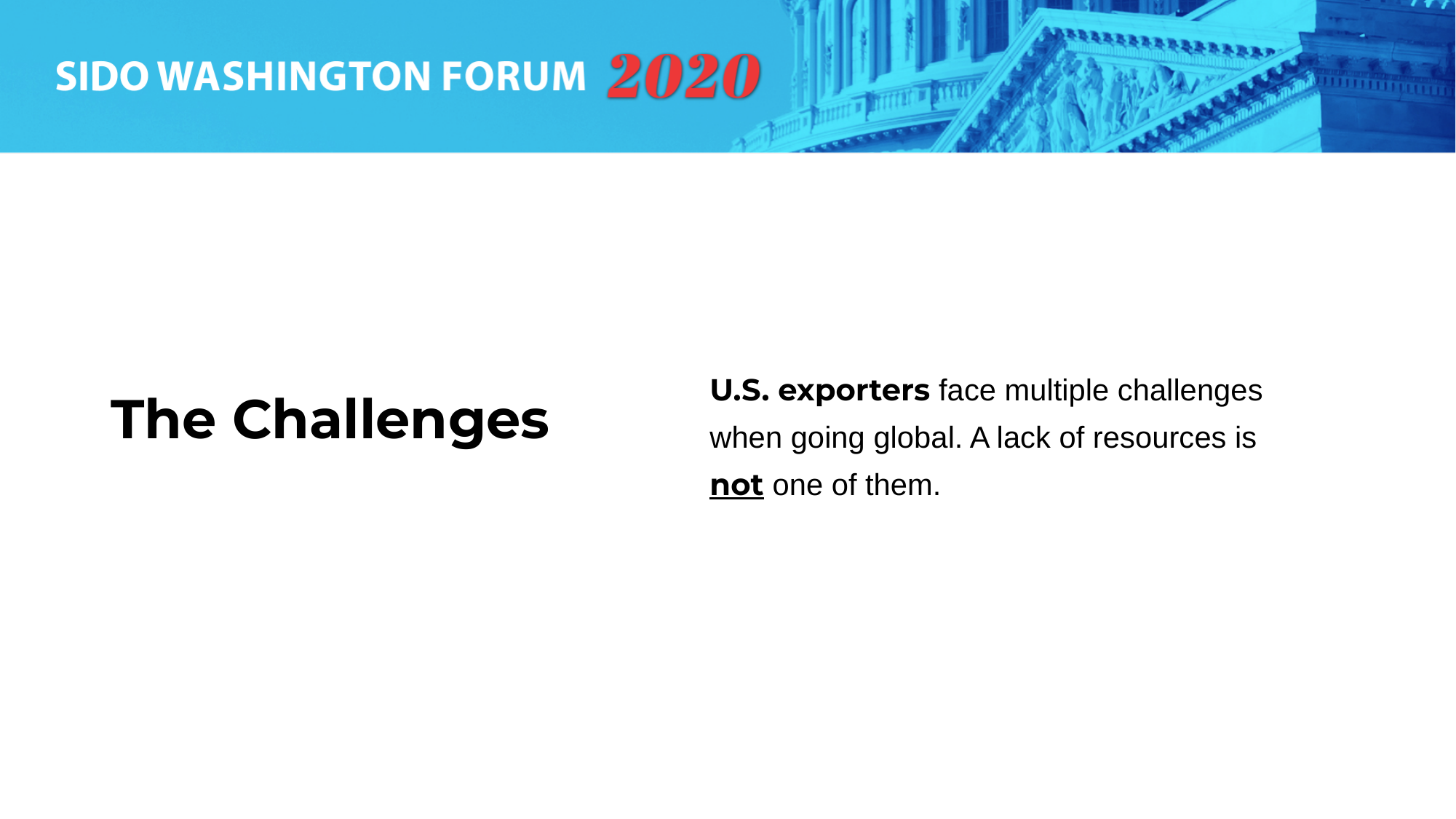

# The Challenges
U.S. exporters face multiple challenges when going global. A lack of resources is not one of them.
THE OFFER IS FRAGMENTED
Exporters can find all the services, expertise, and tools they need online or offline, but they do not have time to search.
SERVICES MUST MATCH MATURITY
Exporters do not all have the same maturity level when it comes to export. Some struggle to find services that match their needs.